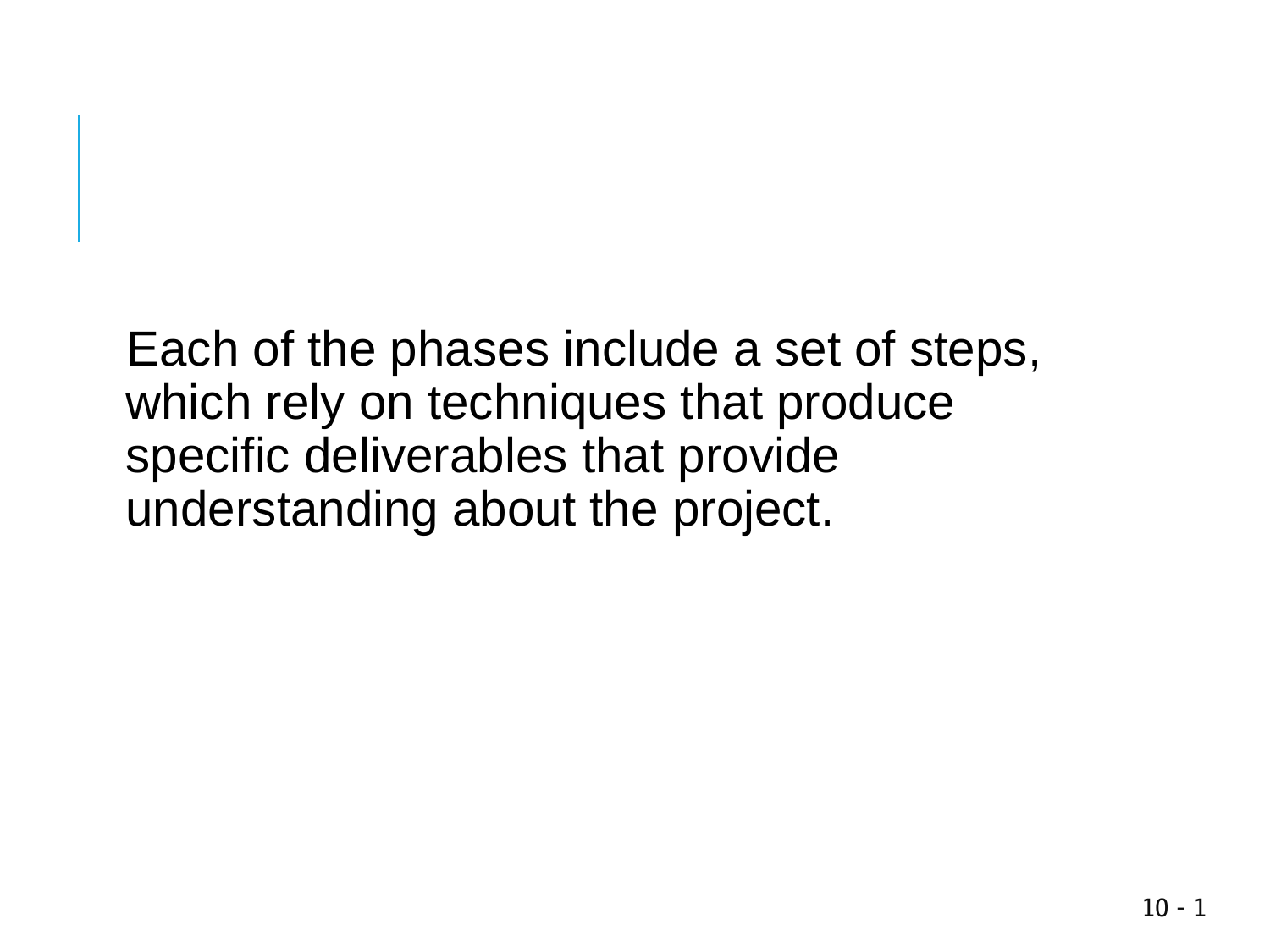

Each of the phases include a set of steps, which rely on techniques that produce specific deliverables that provide understanding about the project.
1 - 10